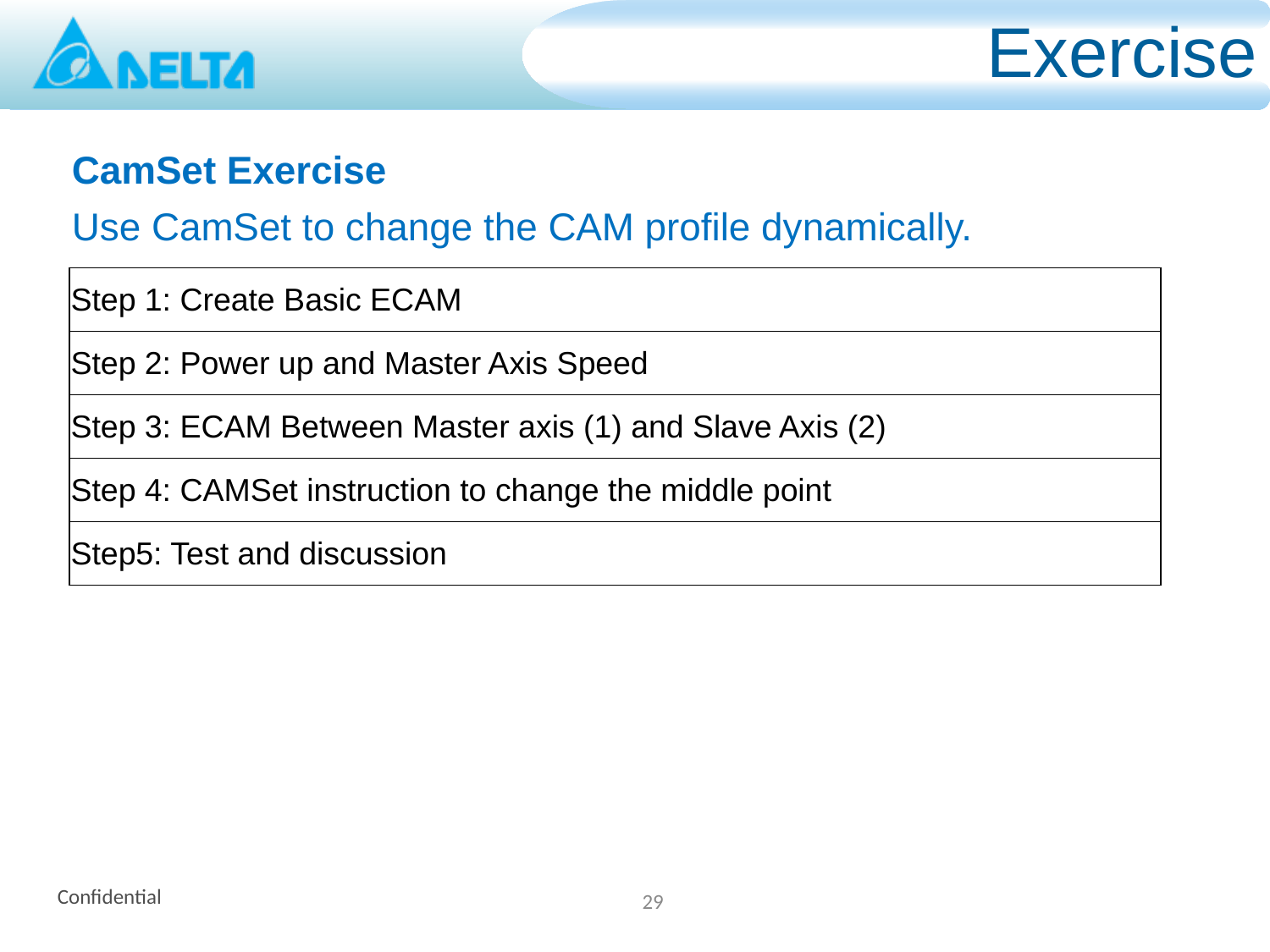

# Exercise
CamSet Exercise
Use CamSet to change the CAM profile dynamically.
| Step 1: Create Basic ECAM |
| --- |
| Step 2: Power up and Master Axis Speed |
| Step 3: ECAM Between Master axis (1) and Slave Axis (2) |
| Step 4: CAMSet instruction to change the middle point |
| Step5: Test and discussion |
29